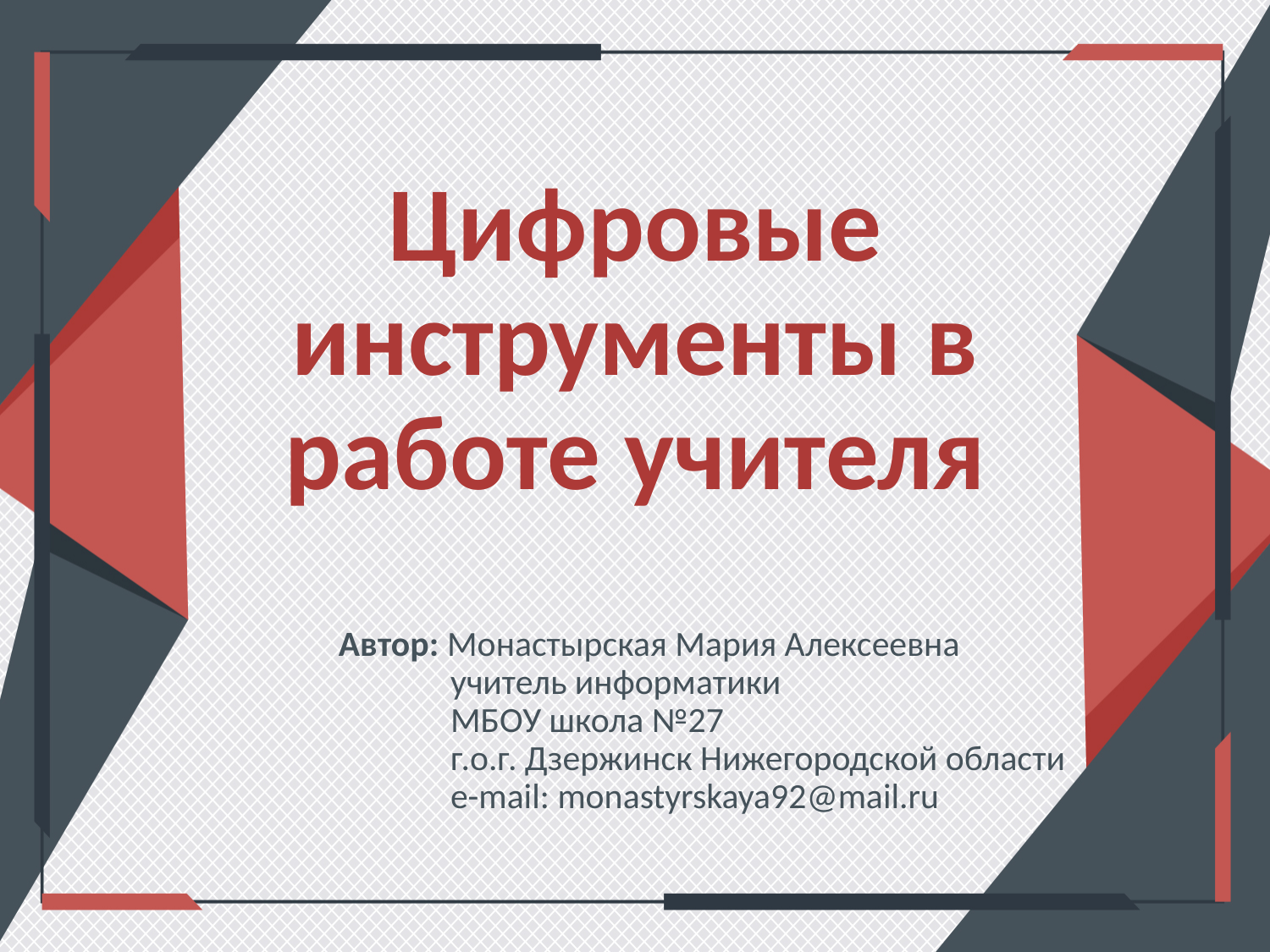

# Цифровые инструменты в работе учителя
Автор: Монастырская Мария Алексеевна
учитель информатики
МБОУ школа №27
г.о.г. Дзержинск Нижегородской области
e-mail: monastyrskaya92@mail.ru